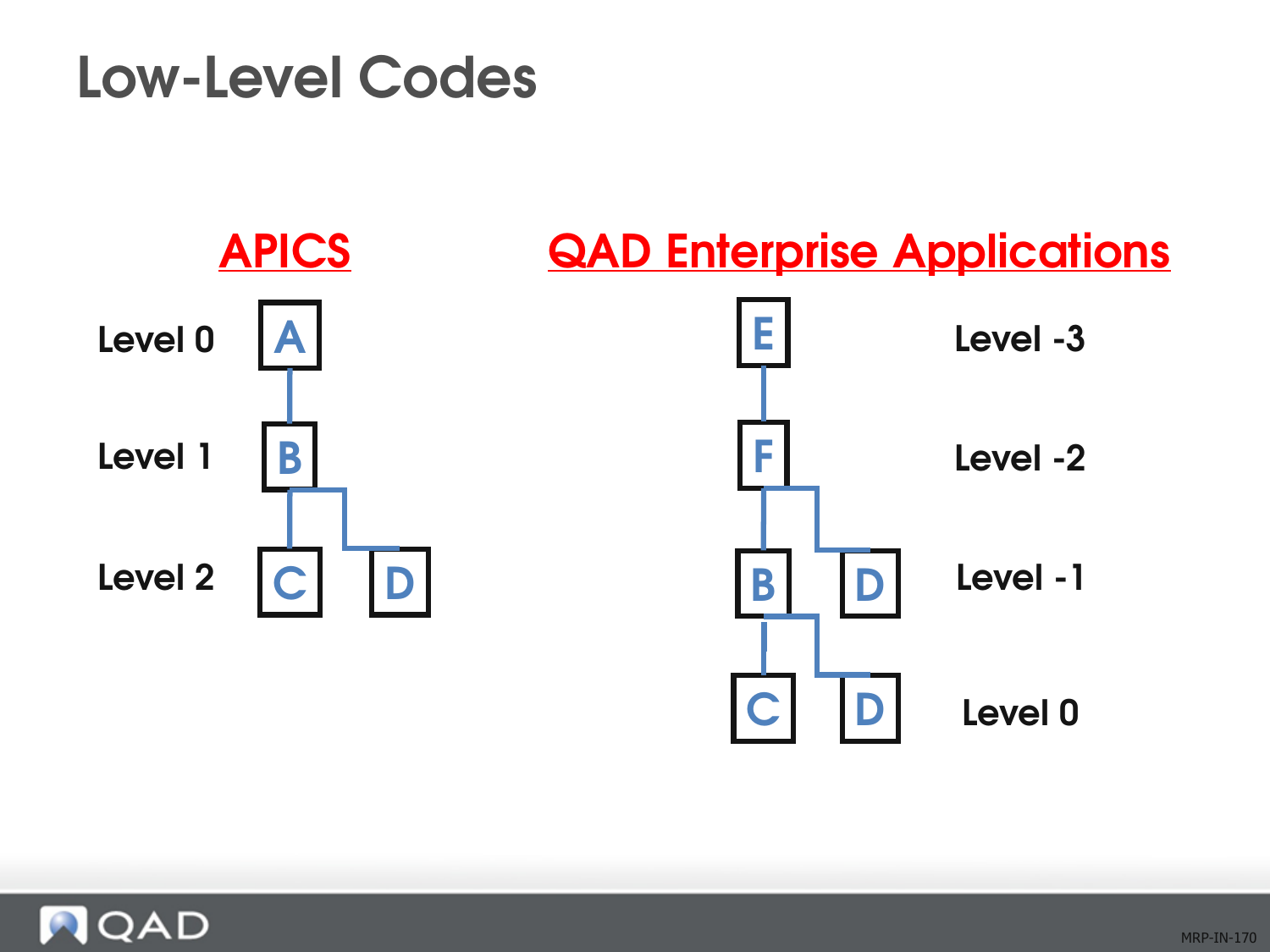

# Low-Level Codes
APICS
A
Level 0
B
Level 1
C
D
Level 2
QAD Enterprise Applications
E
Level -3
F
Level -2
Level -1
B
D
C
D
Level 0
MRP-IN-170